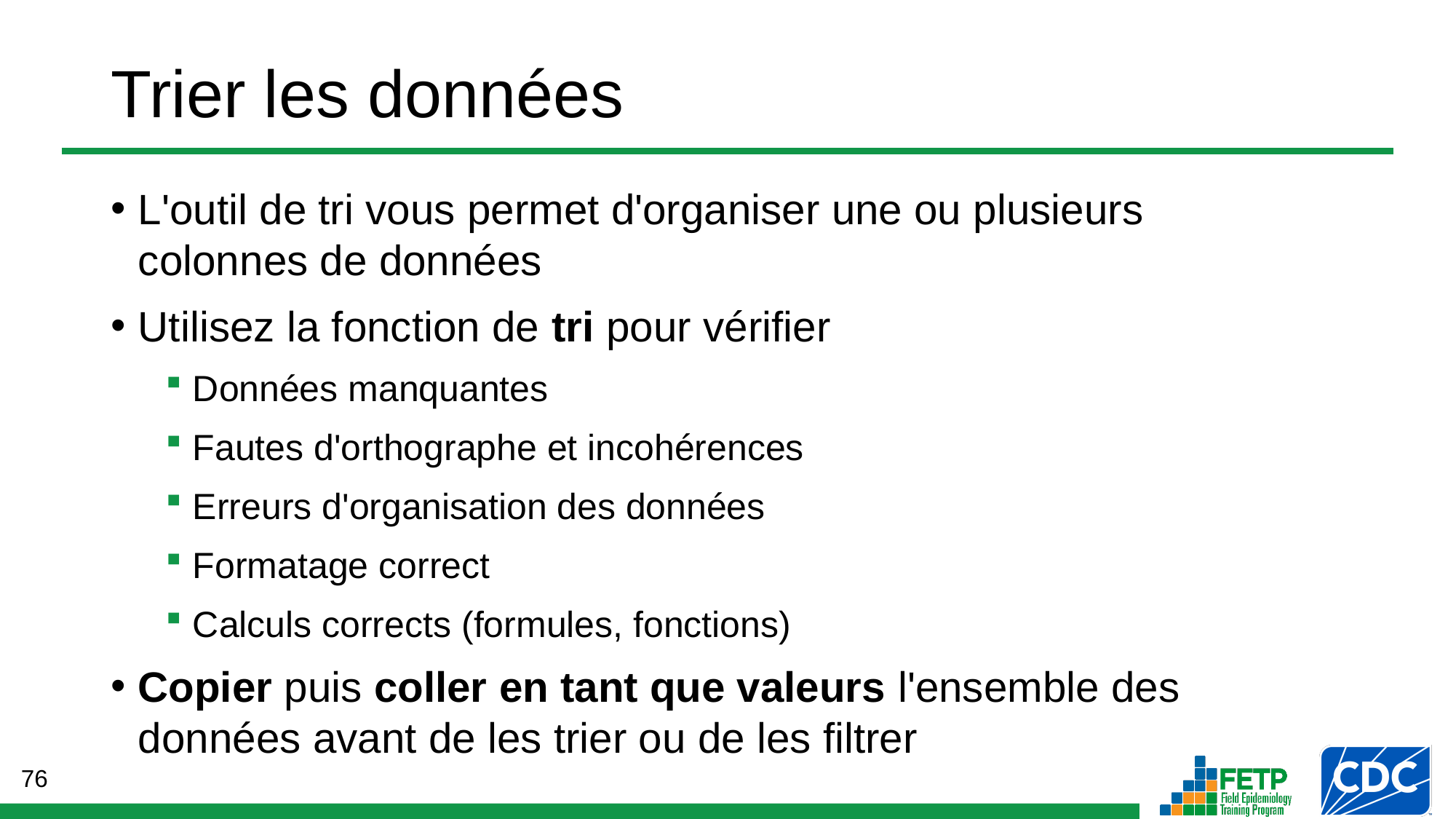

# Trier les données
L'outil de tri vous permet d'organiser une ou plusieurs
colonnes de données
Utilisez la fonction de tri pour vérifier
Données manquantes
Fautes d'orthographe et incohérences
Erreurs d'organisation des données
Formatage correct
Calculs corrects (formules, fonctions)
Copier puis coller en tant que valeurs l'ensemble des données avant de les trier ou de les filtrer